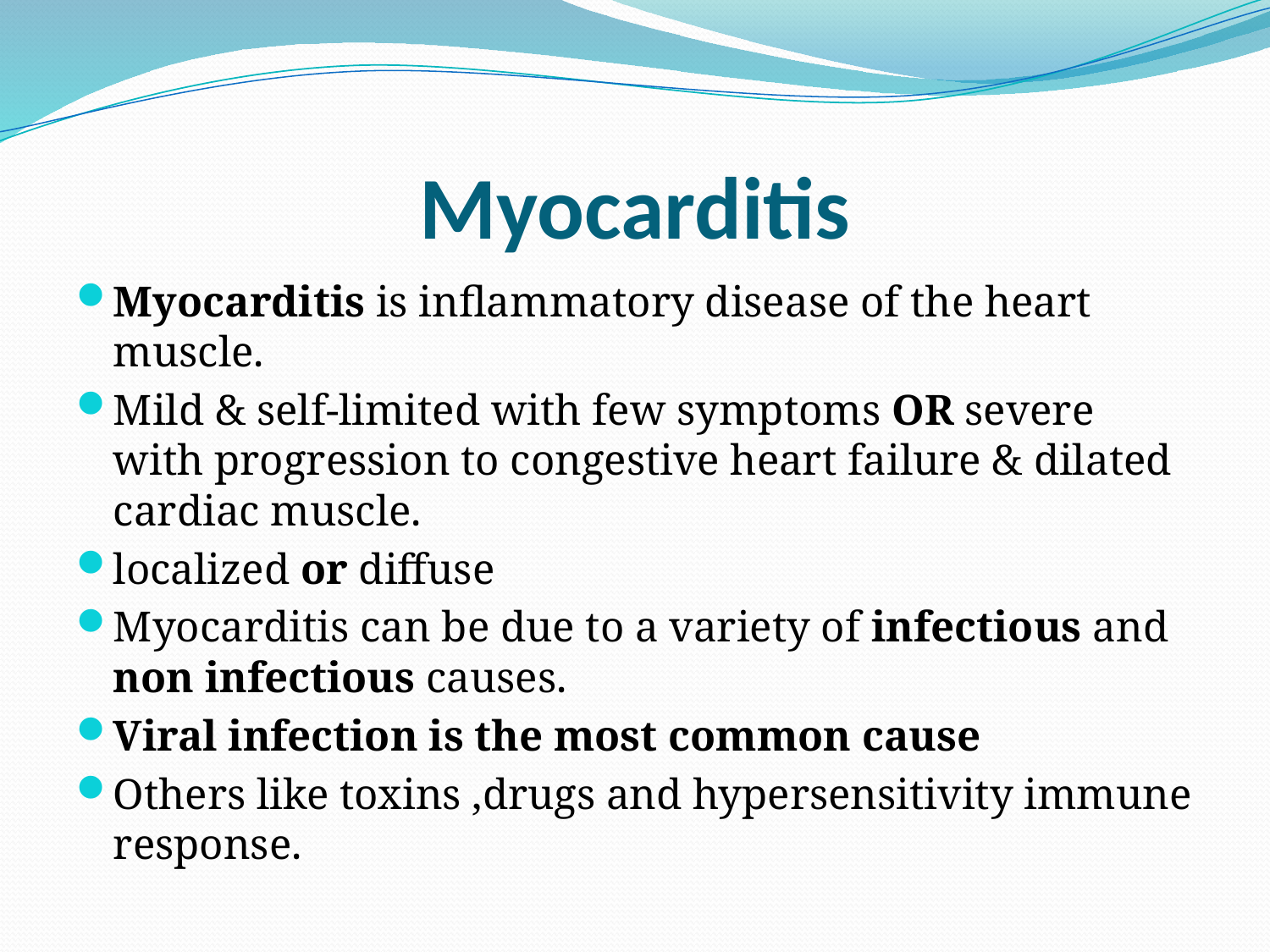

# Myocarditis
Myocarditis is inflammatory disease of the heart muscle.
Mild & self-limited with few symptoms OR severe with progression to congestive heart failure & dilated cardiac muscle.
localized or diffuse
Myocarditis can be due to a variety of infectious and non infectious causes.
Viral infection is the most common cause
Others like toxins ,drugs and hypersensitivity immune response.